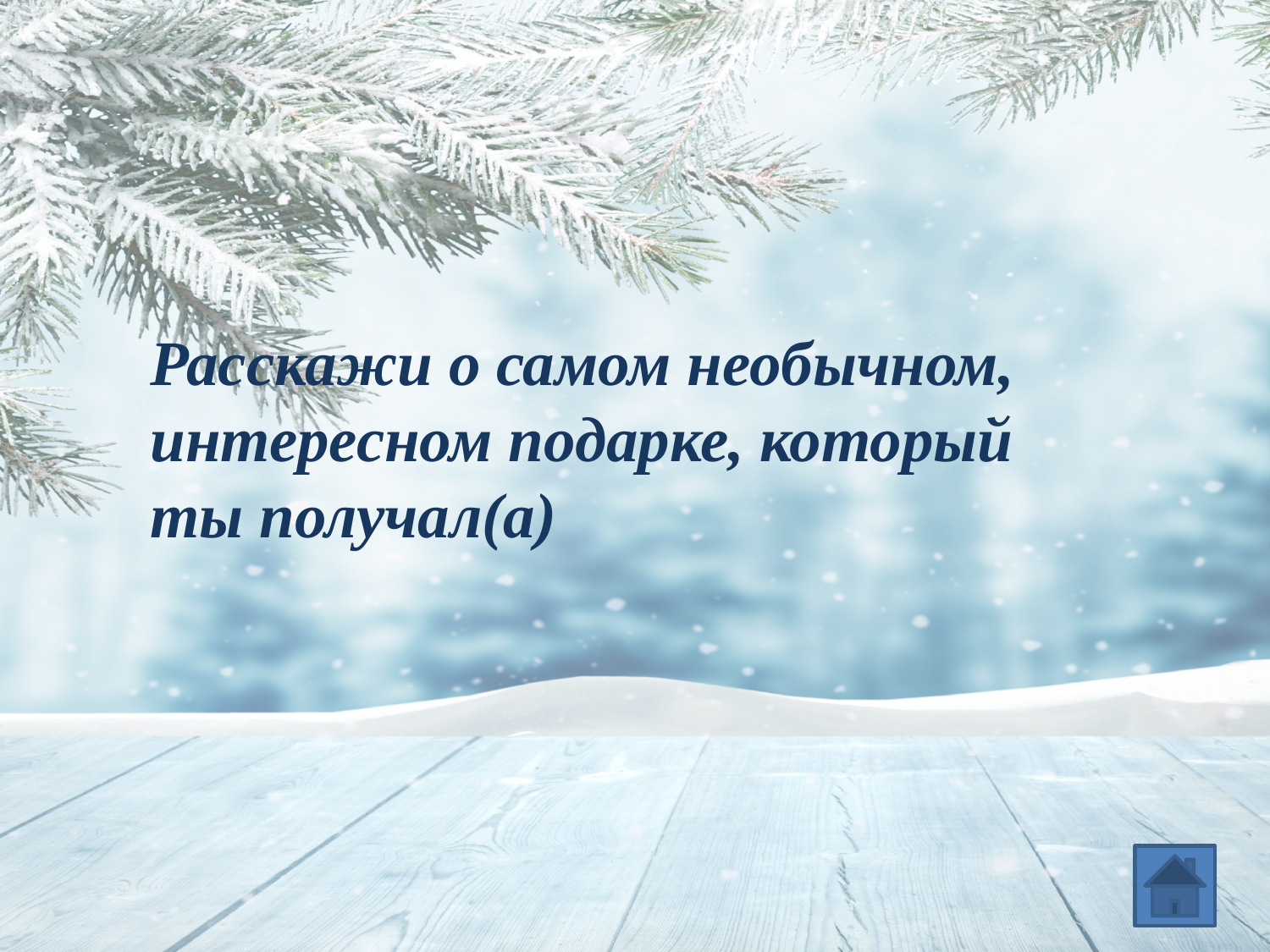

Расскажи о самом необычном, интересном подарке, который ты получал(а)